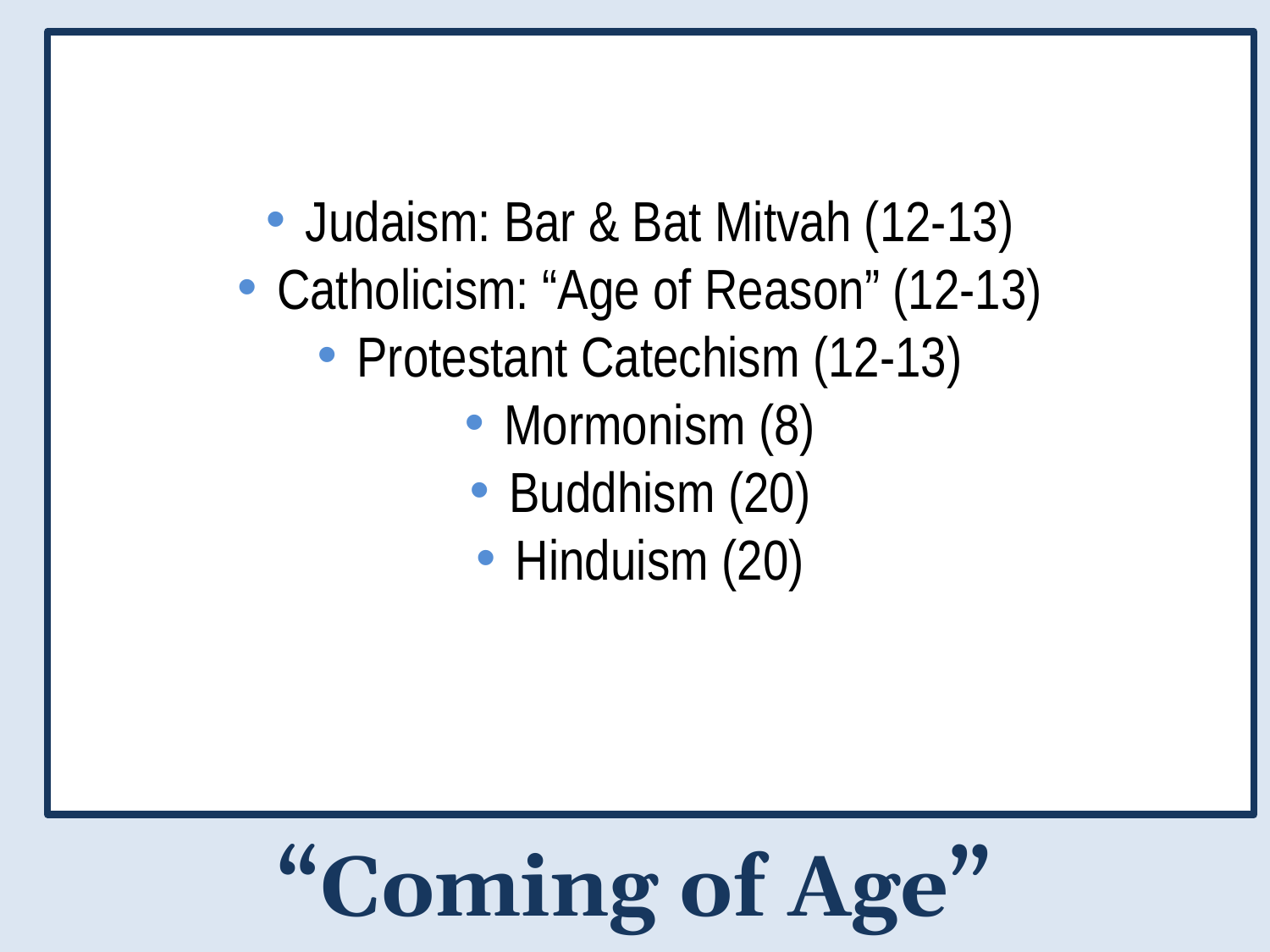

Judaism: Bar & Bat Mitvah (12-13)
Catholicism: “Age of Reason” (12-13)
Protestant Catechism (12-13)
Mormonism (8)
Buddhism (20)
Hinduism (20)

“Coming of Age”